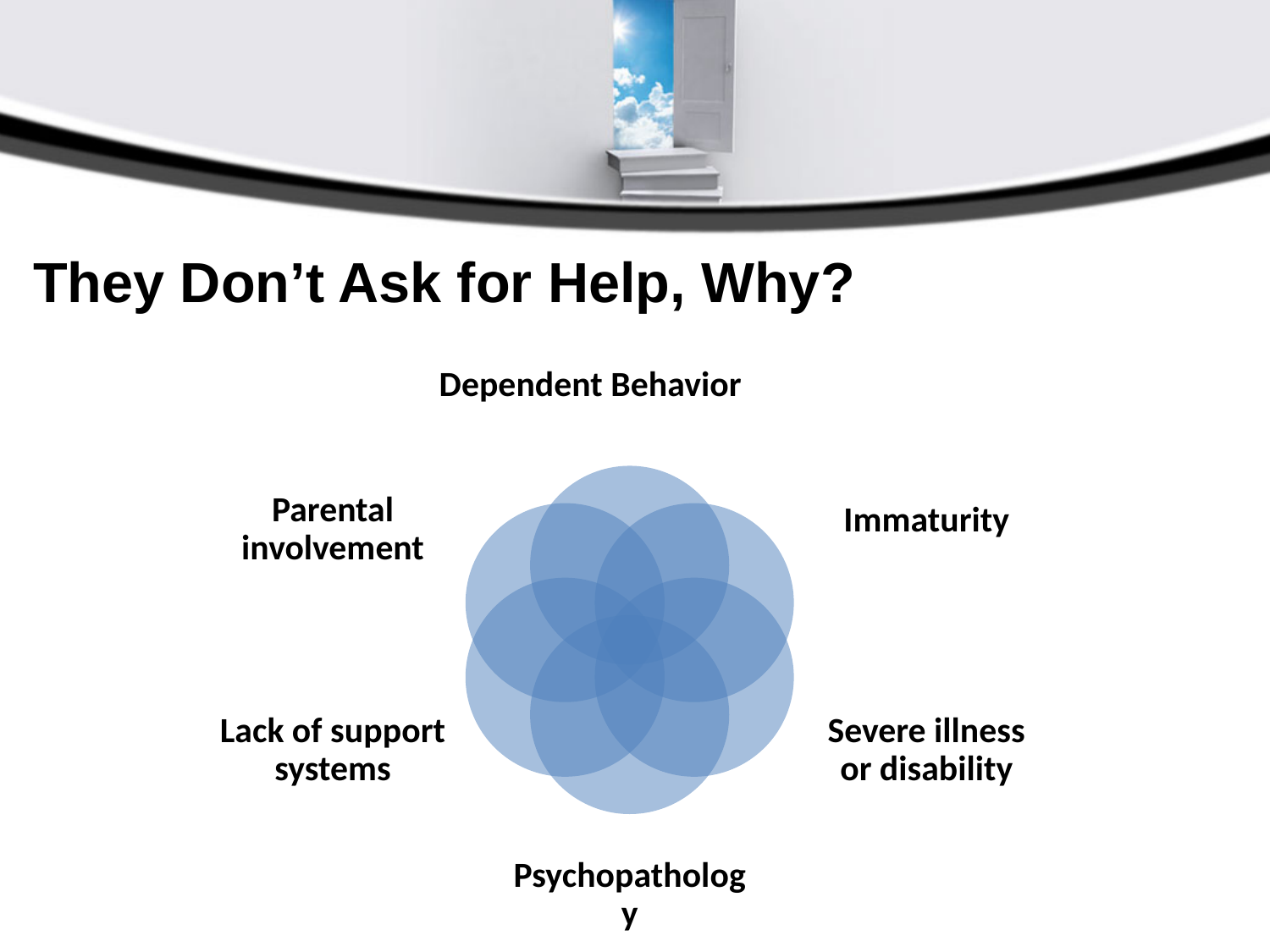

# They Don’t Ask for Help, Why?
Dependent Behavior
Immaturity
Severe illness or disability
Psychopathology
Lack of support systems
Parental involvement